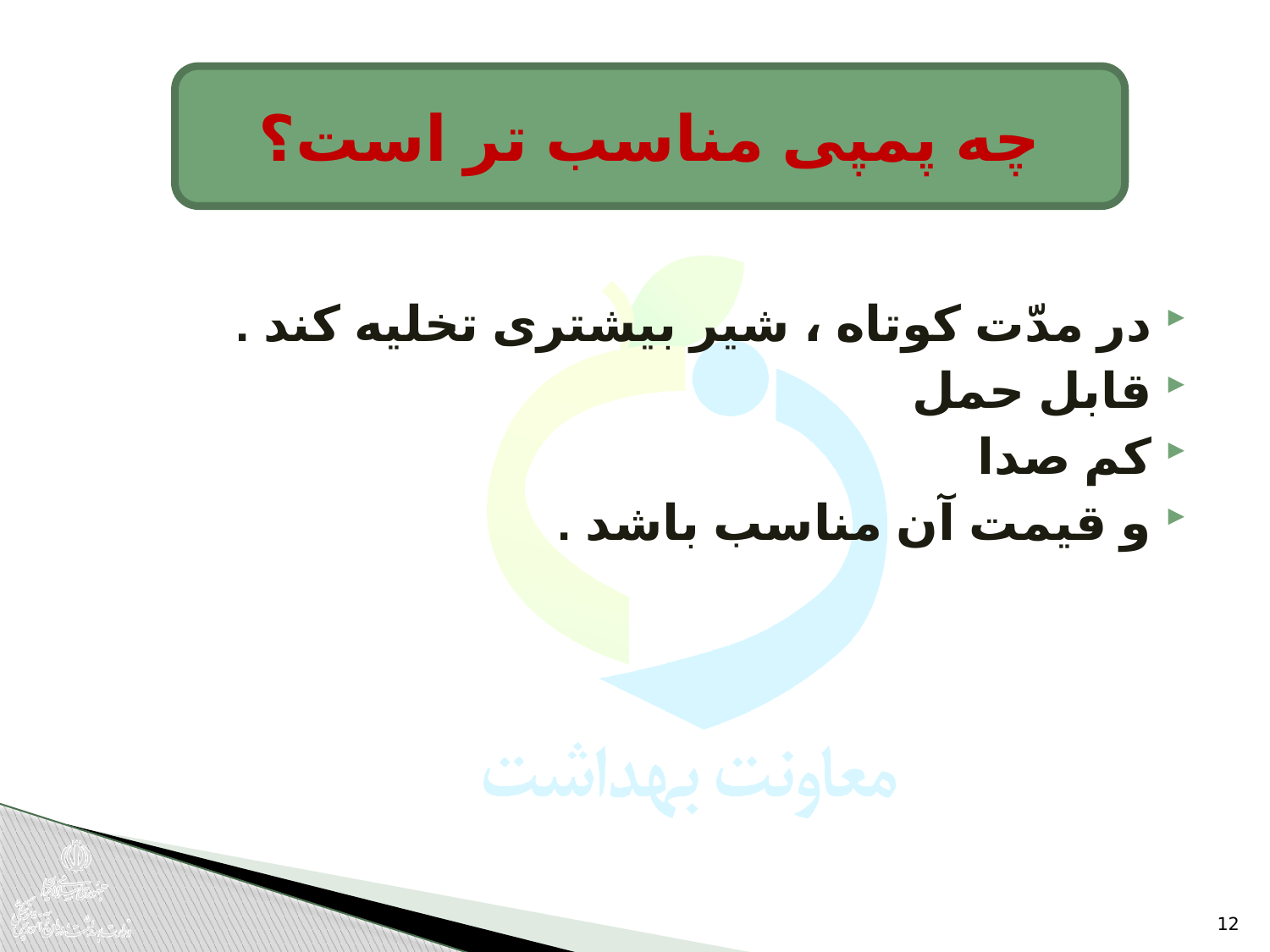

چه پمپی مناسب تر است؟
در مدّت کوتاه ، شیر بیشتری تخلیه کند .
قابل حمل
کم صدا
و قیمت آن مناسب باشد .

12